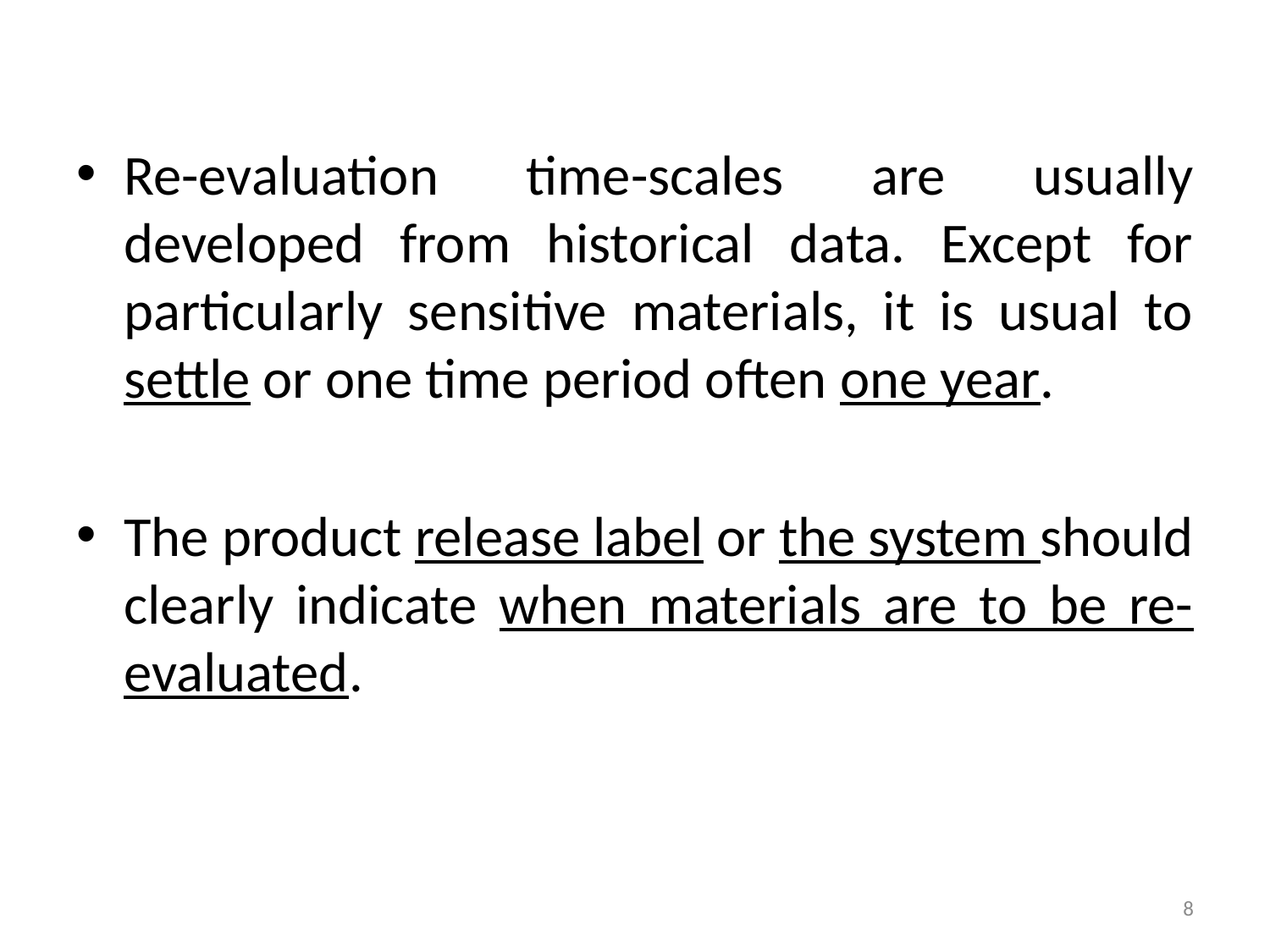

Re-evaluation time-scales are usually developed from historical data. Except for particularly sensitive materials, it is usual to settle or one time period often one year.

The product release label or the system should clearly indicate when materials are to be re-evaluated.

8